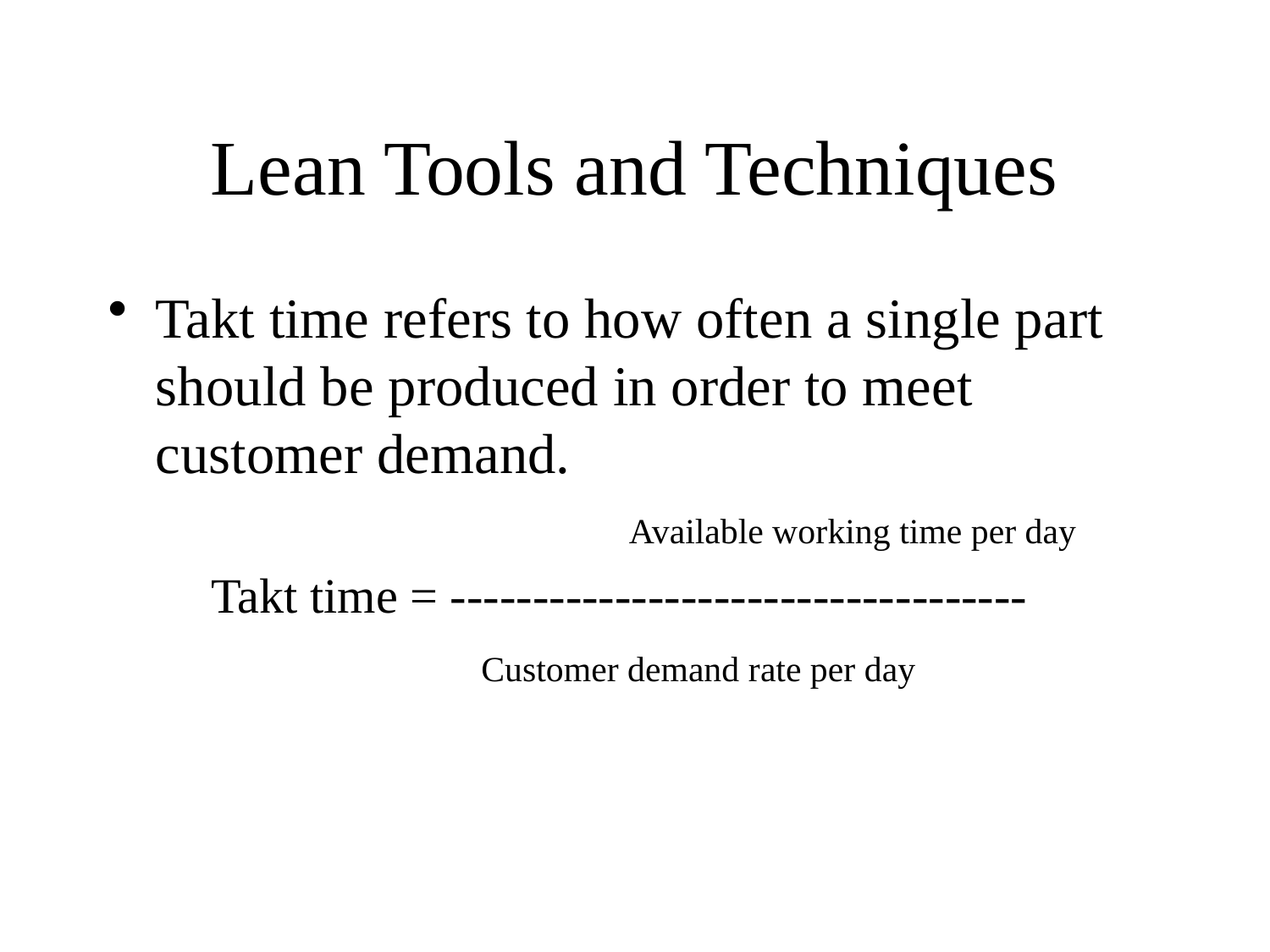

# Lean Tools and Techniques
Takt time refers to how often a single part should be produced in order to meet customer demand.
				   Available working time per day
	Takt time = -----------------------------------
 	                      Customer demand rate per day